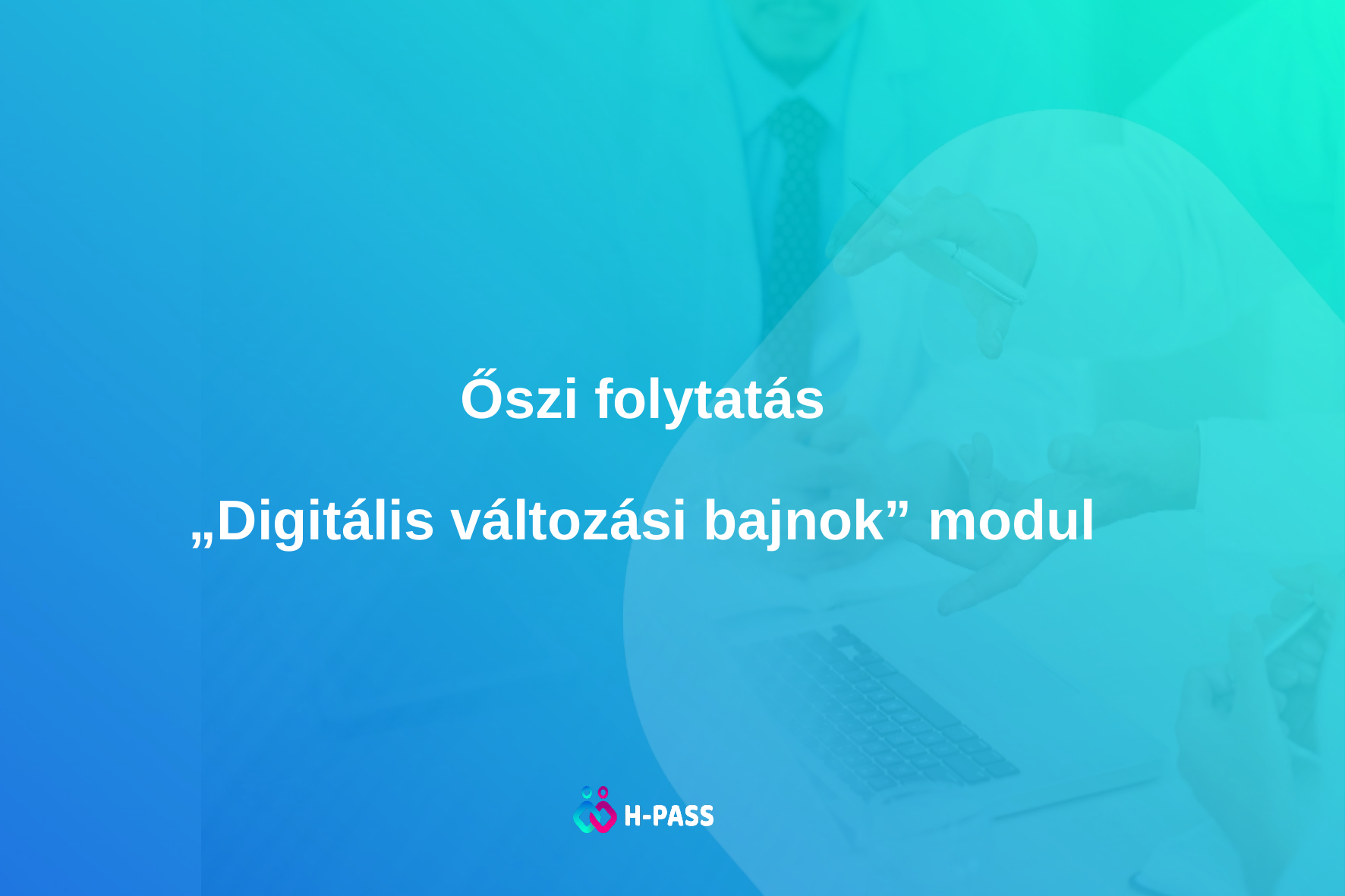

# Őszi folytatás „Digitális változási bajnok” modul